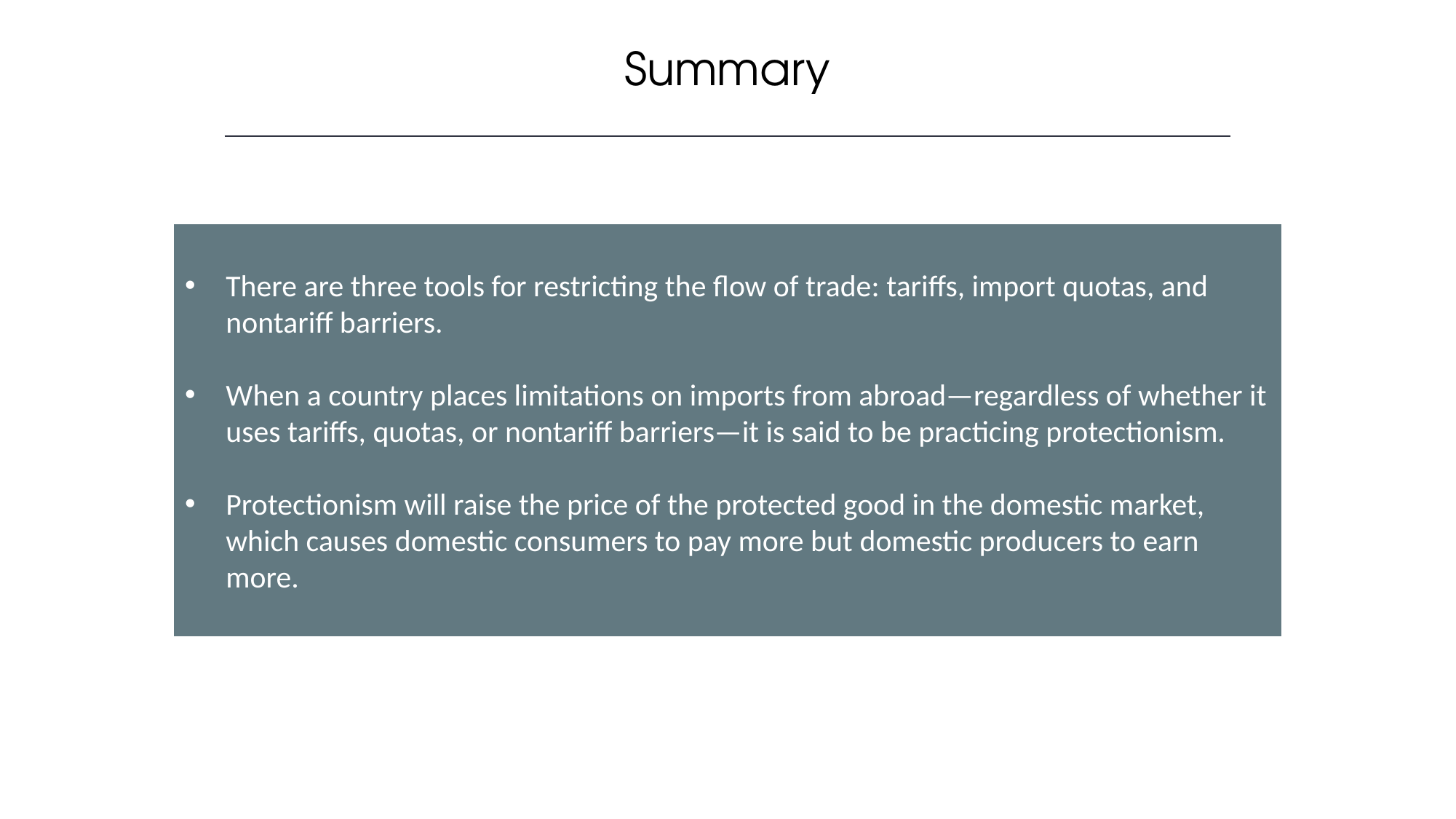

Summary

There are three tools for restricting the flow of trade: tariffs, import quotas, and nontariff barriers.

When a country places limitations on imports from abroad—regardless of whether it uses tariffs, quotas, or nontariff barriers—it is said to be practicing protectionism.

Protectionism will raise the price of the protected good in the domestic market, which causes domestic consumers to pay more but domestic producers to earn more.